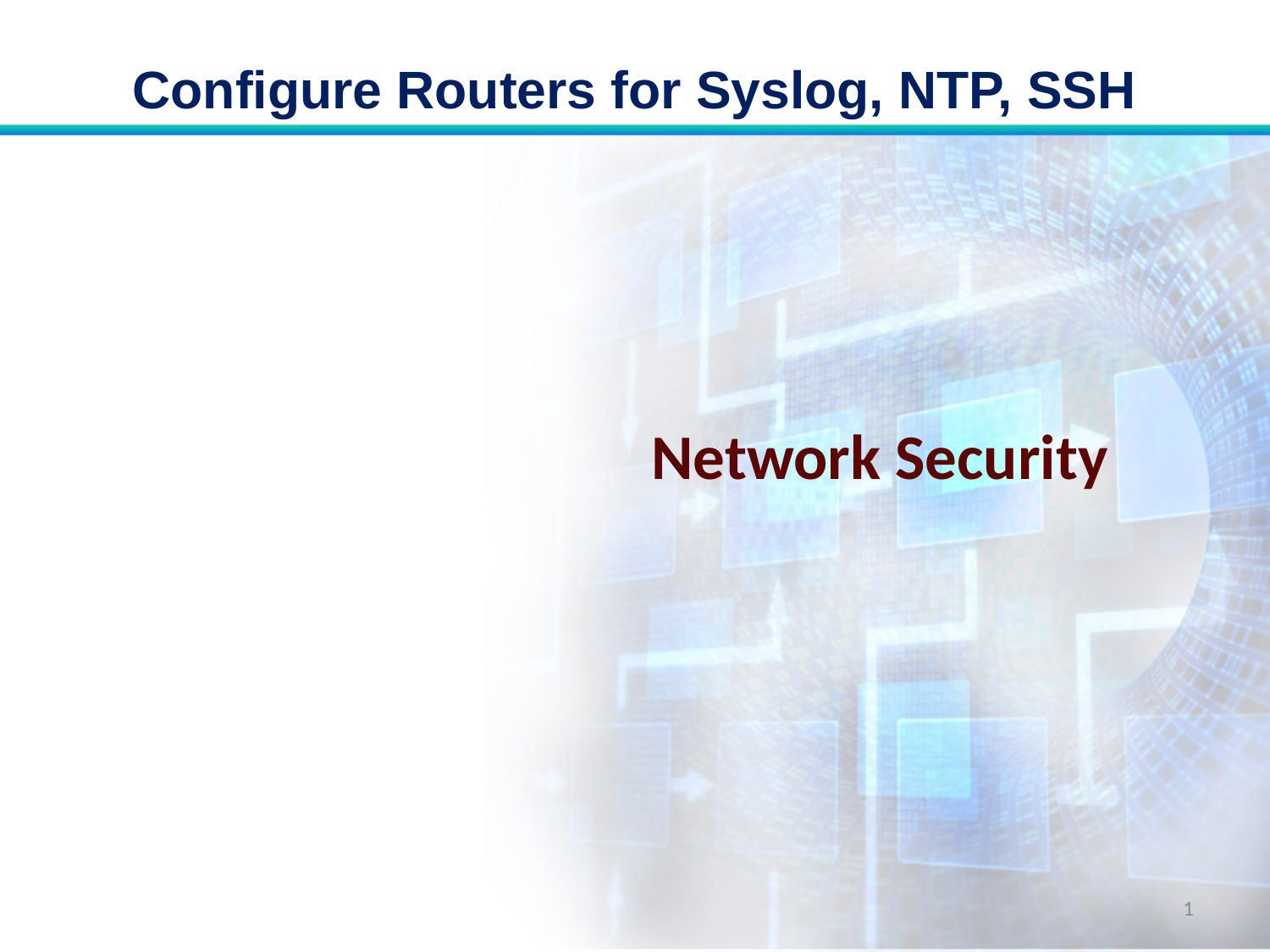

# Configure Routers for Syslog, NTP, SSH
Network Security
1